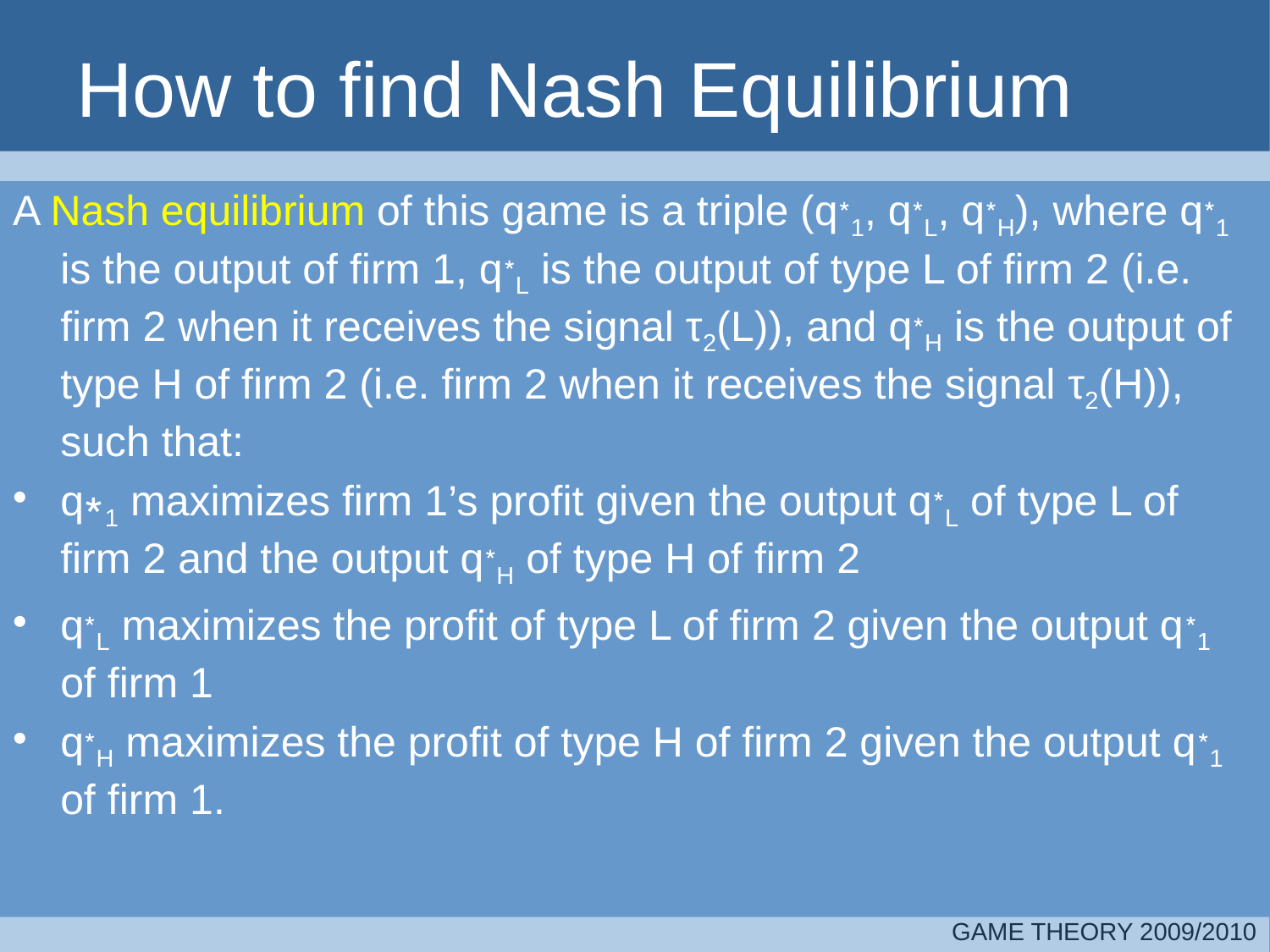

# How to find Nash Equilibrium
A Nash equilibrium of this game is a triple (q∗1, q∗L, q∗H), where q∗1 is the output of firm 1, q∗L is the output of type L of firm 2 (i.e. firm 2 when it receives the signal τ2(L)), and q∗H is the output of type H of firm 2 (i.e. firm 2 when it receives the signal τ2(H)), such that:
q∗1 maximizes firm 1’s profit given the output q∗L of type L of firm 2 and the output q∗H of type H of firm 2
q∗L maximizes the profit of type L of firm 2 given the output q∗1 of firm 1
q∗H maximizes the profit of type H of firm 2 given the output q∗1 of firm 1.

GAME THEORY 2009/2010